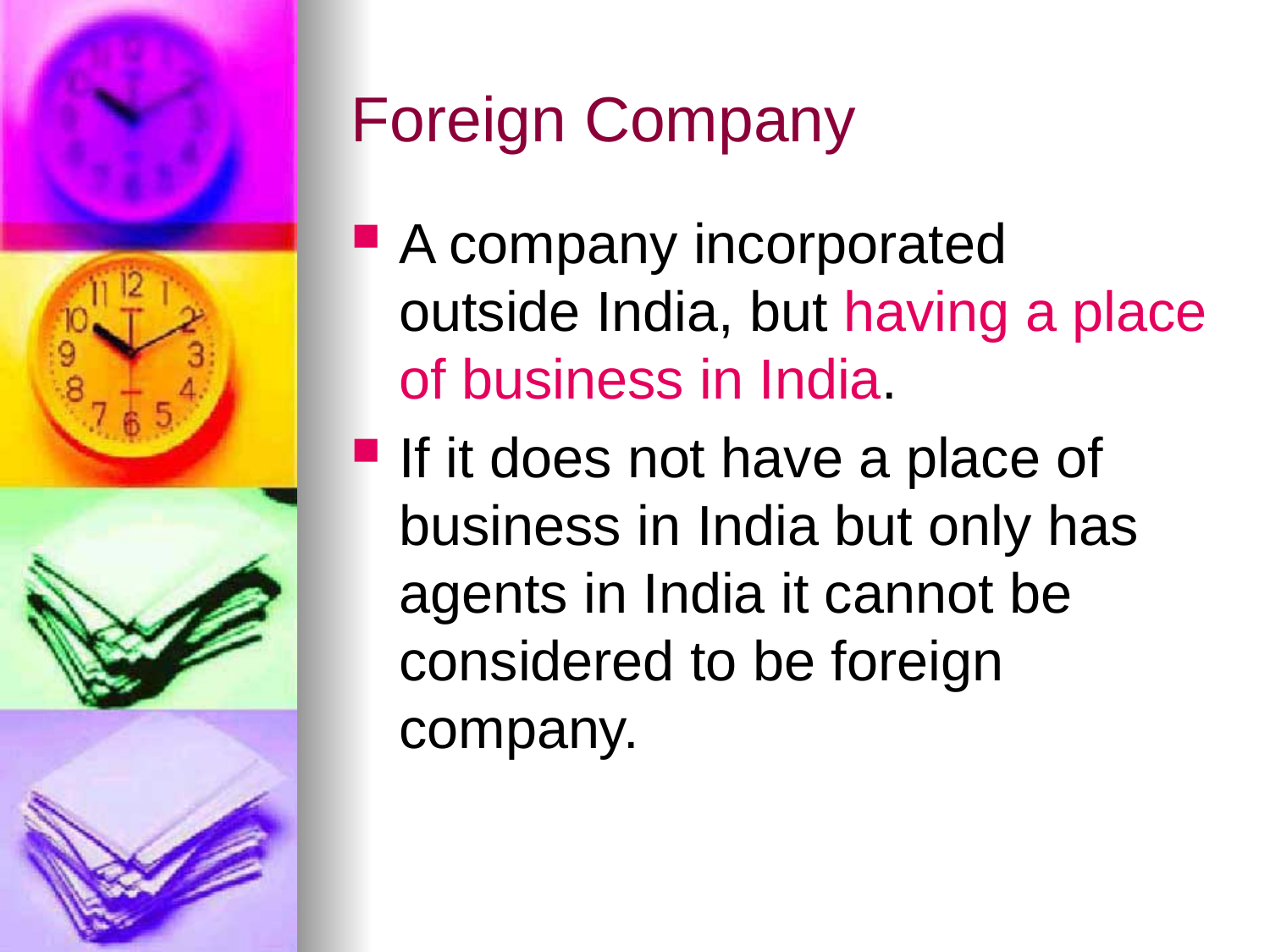

# Foreign Company
A company incorporated  outside India, but having a place of business in India.
If it does not have a place of business in India but only has agents in India it cannot be considered to be foreign company.